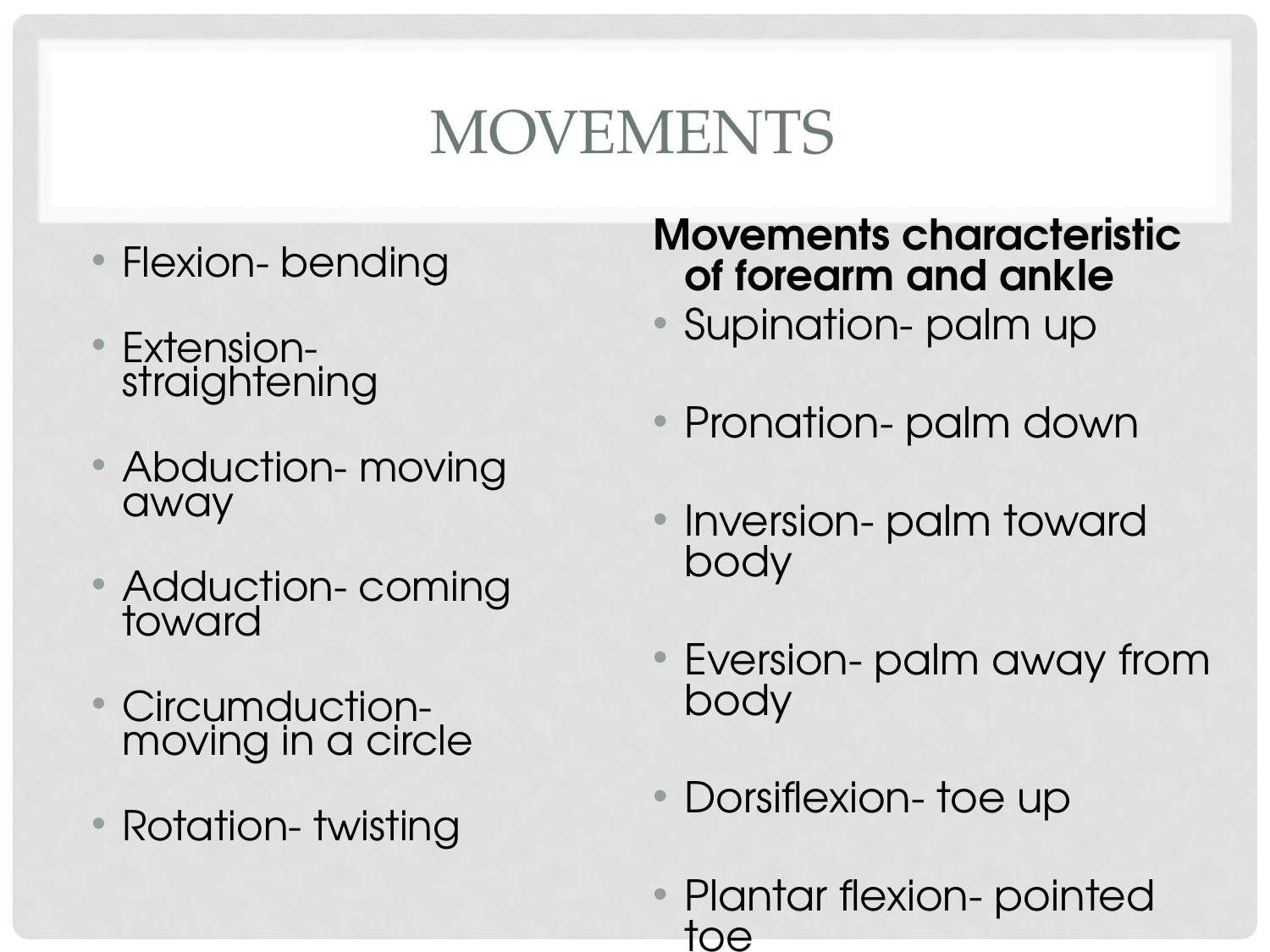

# movements
Movements characteristic of forearm and ankle
Supination- palm up

Pronation- palm down

Inversion- palm toward body

Eversion- palm away from body

Dorsiflexion- toe up

Plantar flexion- pointed toe
Flexion- bending

Extension- straightening

Abduction- moving away

Adduction- coming toward

Circumduction- moving in a circle

Rotation- twisting